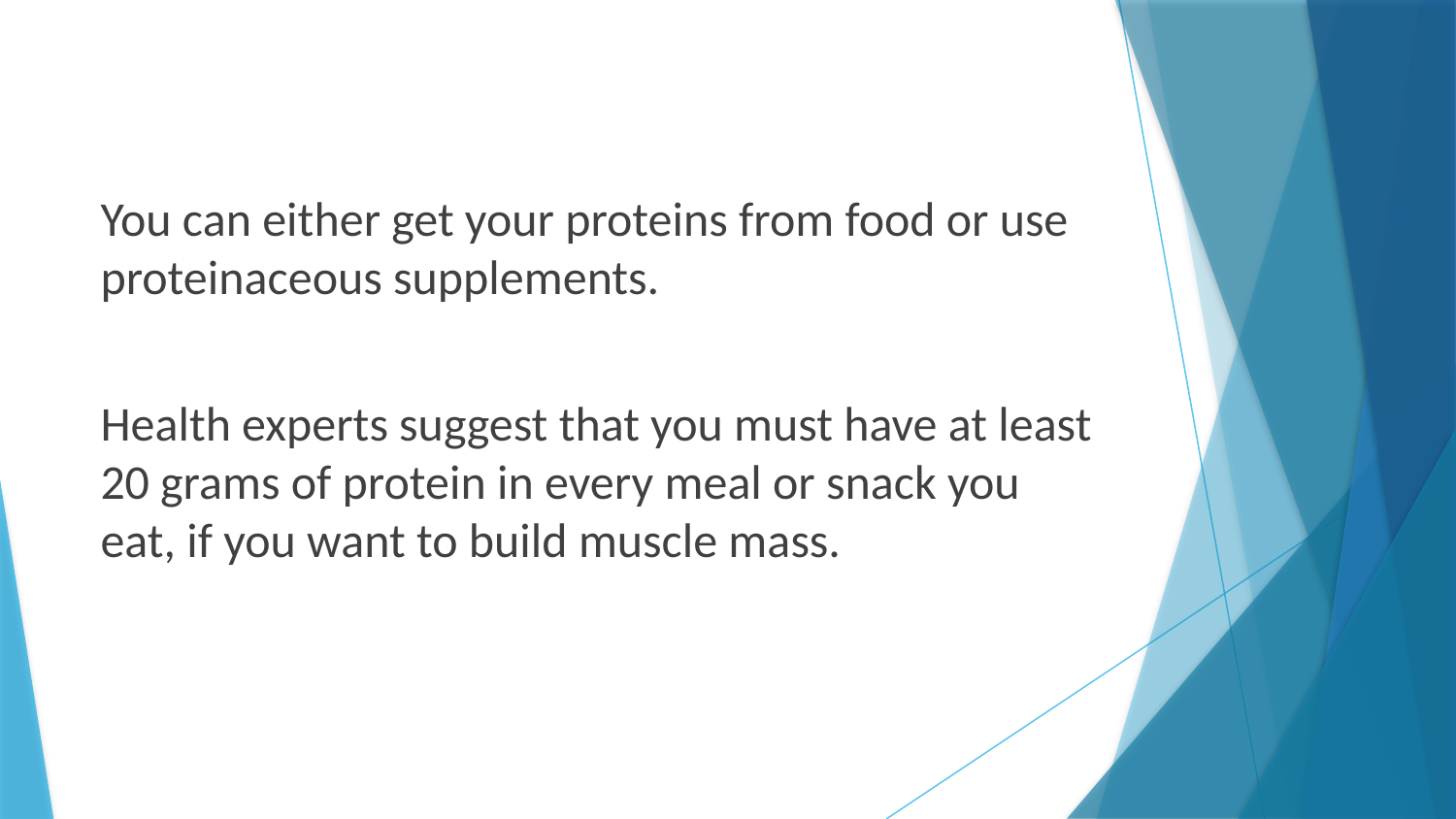

You can either get your proteins from food or use proteinaceous supplements.

Health experts suggest that you must have at least 20 grams of protein in every meal or snack you eat, if you want to build muscle mass.